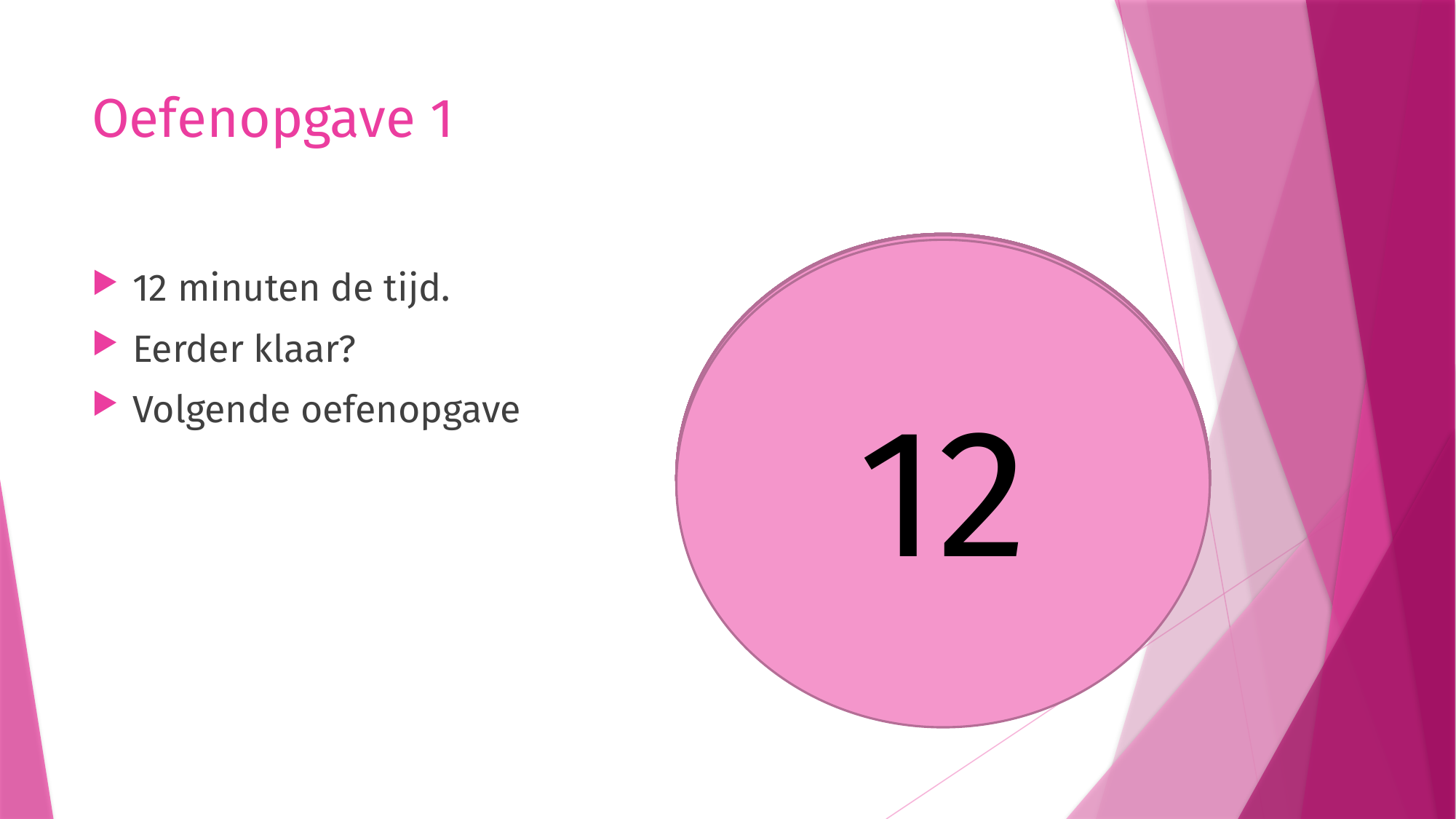

# Oefenopgave 1
10
9
8
5
6
7
4
3
1
2
11
12
12 minuten de tijd.
Eerder klaar?
Volgende oefenopgave